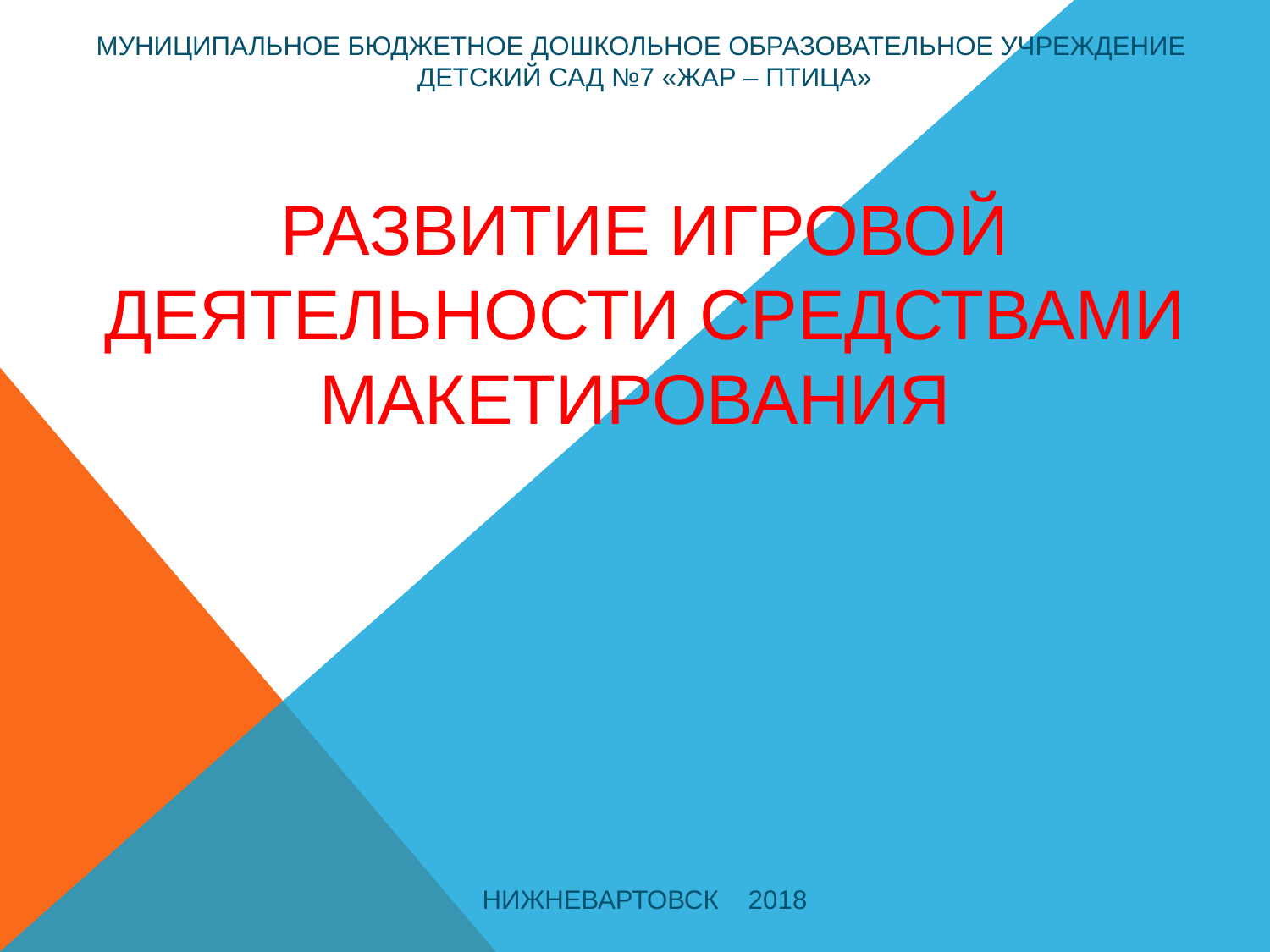

# Муниципальное бюджетное дошкольное образовательное учреждение детский сад №7 «жар – птица» Развитие игровой деятельности средствами макетирования НИЖНЕВАРТОВСК    2018